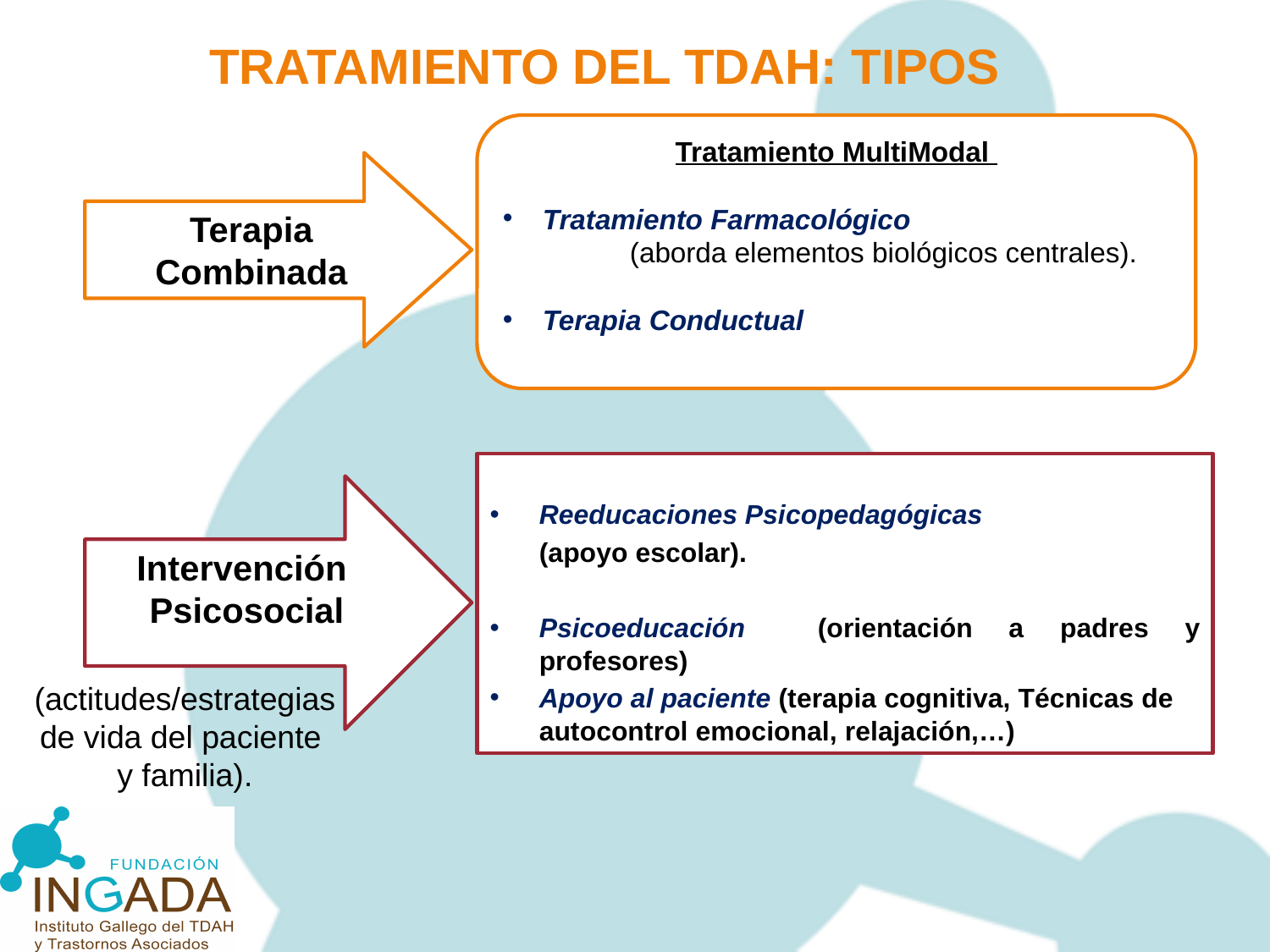

# TRATAMIENTO DEL TDAH: TIPOS
Tratamiento MultiModal

Tratamiento Farmacológico
	(aborda elementos biológicos centrales).

Terapia Conductual

Terapia
Combinada

Reeducaciones Psicopedagógicas
	(apoyo escolar).

Psicoeducación  (orientación a padres y profesores)
Apoyo al paciente (terapia cognitiva, Técnicas de autocontrol emocional, relajación,…)
Intervención
Psicosocial

(actitudes/estrategias
de vida del paciente
y familia).